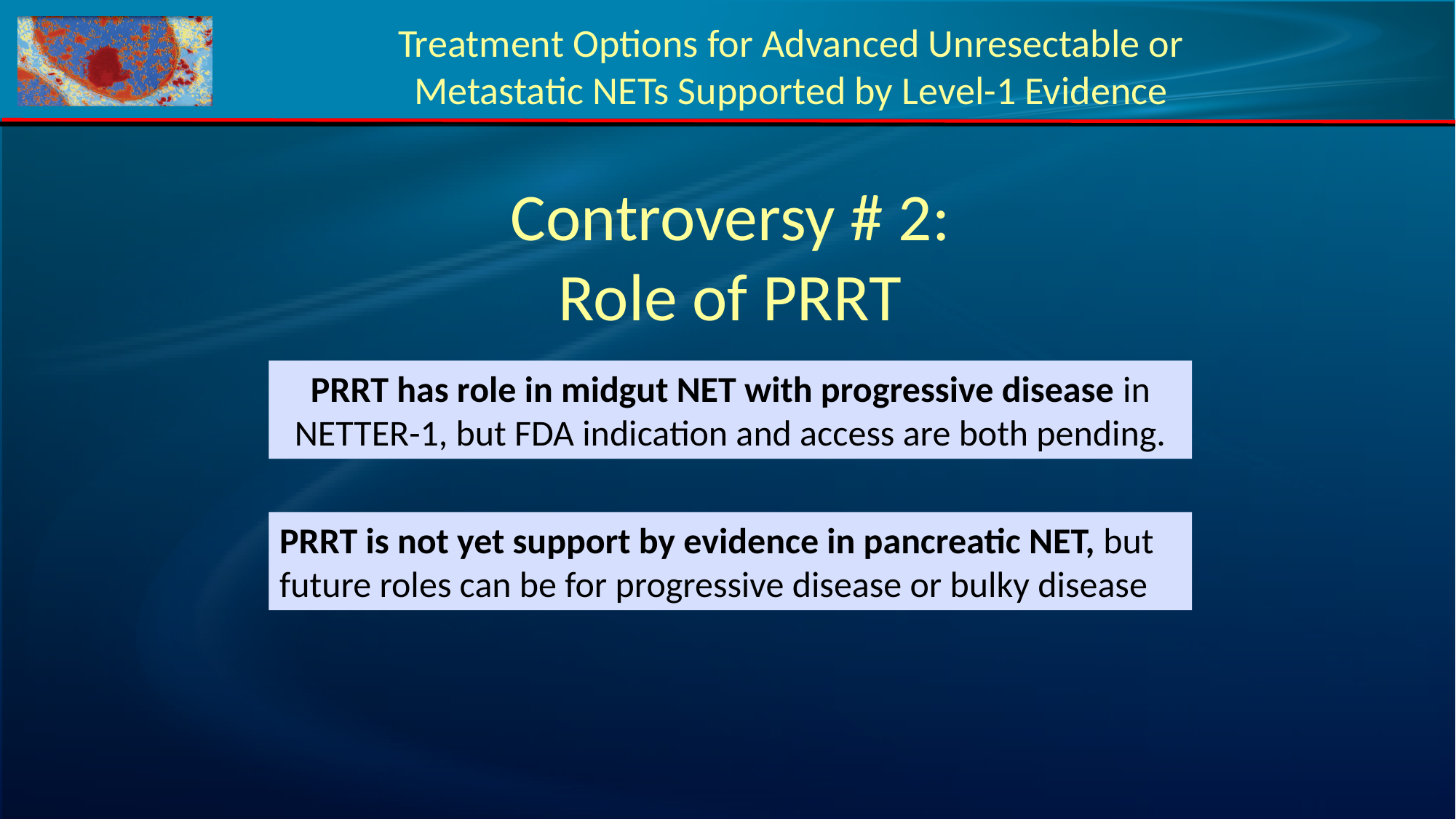

Treatment Options for Advanced Unresectable or Metastatic NETs Supported by Level-1 Evidence
Controversy # 2:
Role of PRRT
PRRT has role in midgut NET with progressive disease in NETTER-1, but FDA indication and access are both pending.
PRRT is not yet support by evidence in pancreatic NET, but future roles can be for progressive disease or bulky disease